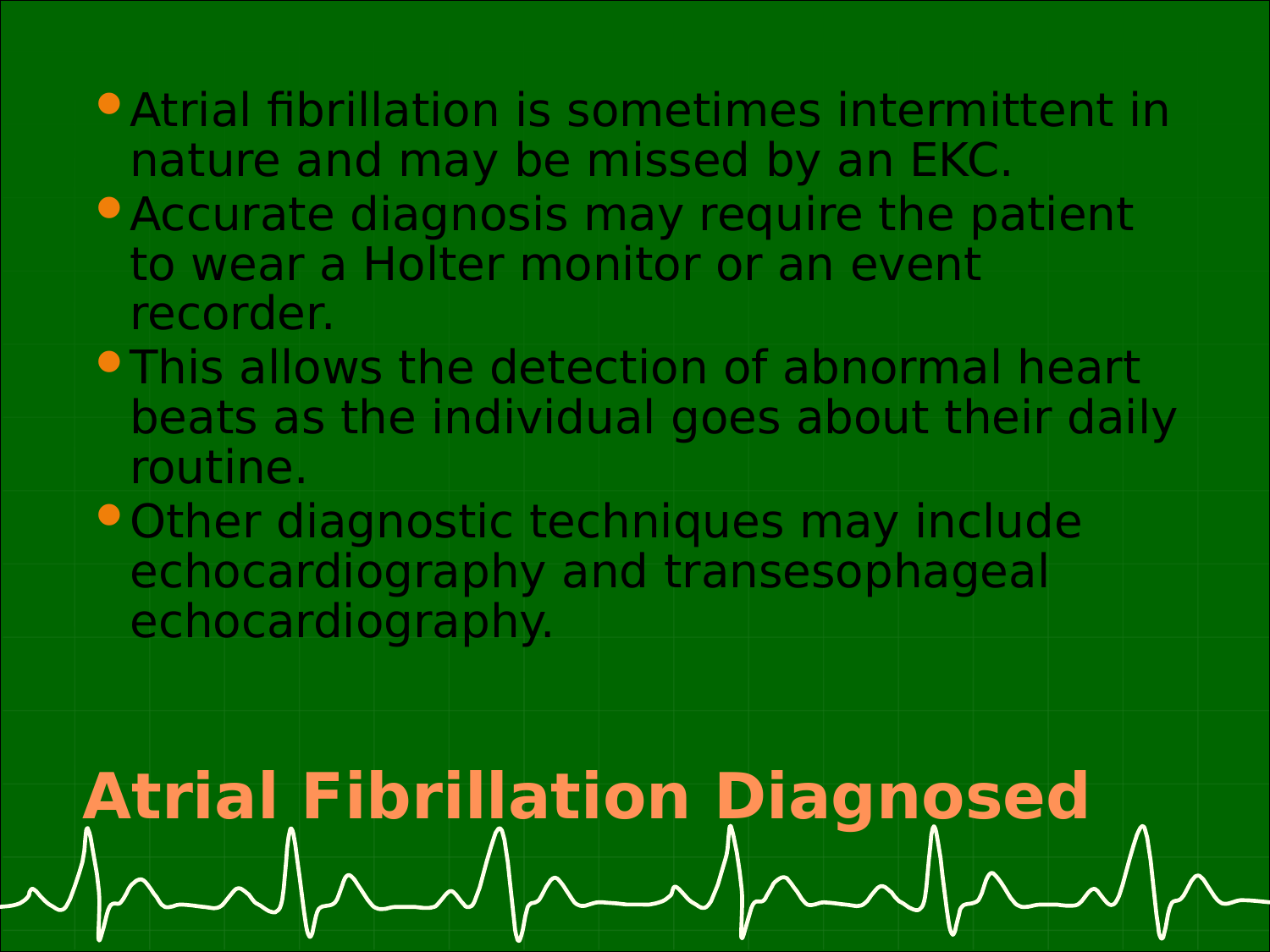

Atrial fibrillation is sometimes intermittent in nature and may be missed by an EKC.
Accurate diagnosis may require the patient to wear a Holter monitor or an event recorder.
This allows the detection of abnormal heart beats as the individual goes about their daily routine.
Other diagnostic techniques may include echocardiography and transesophageal echocardiography.
# Atrial Fibrillation Diagnosed